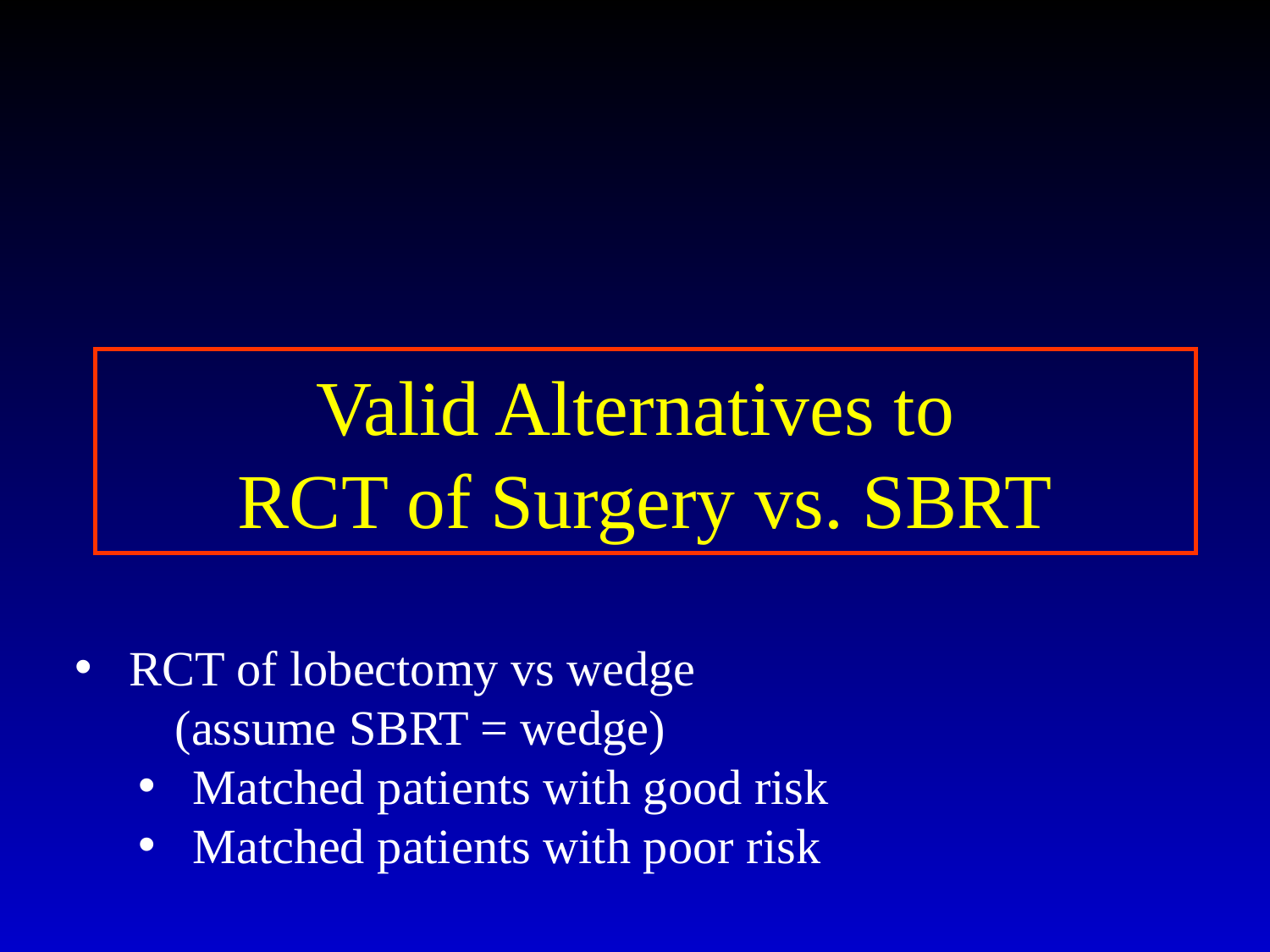

Valid Alternatives to
RCT of Surgery vs. SBRT
  RCT of lobectomy vs wedge
   (assume SBRT = wedge)
  Matched patients with good risk
  Matched patients with poor risk